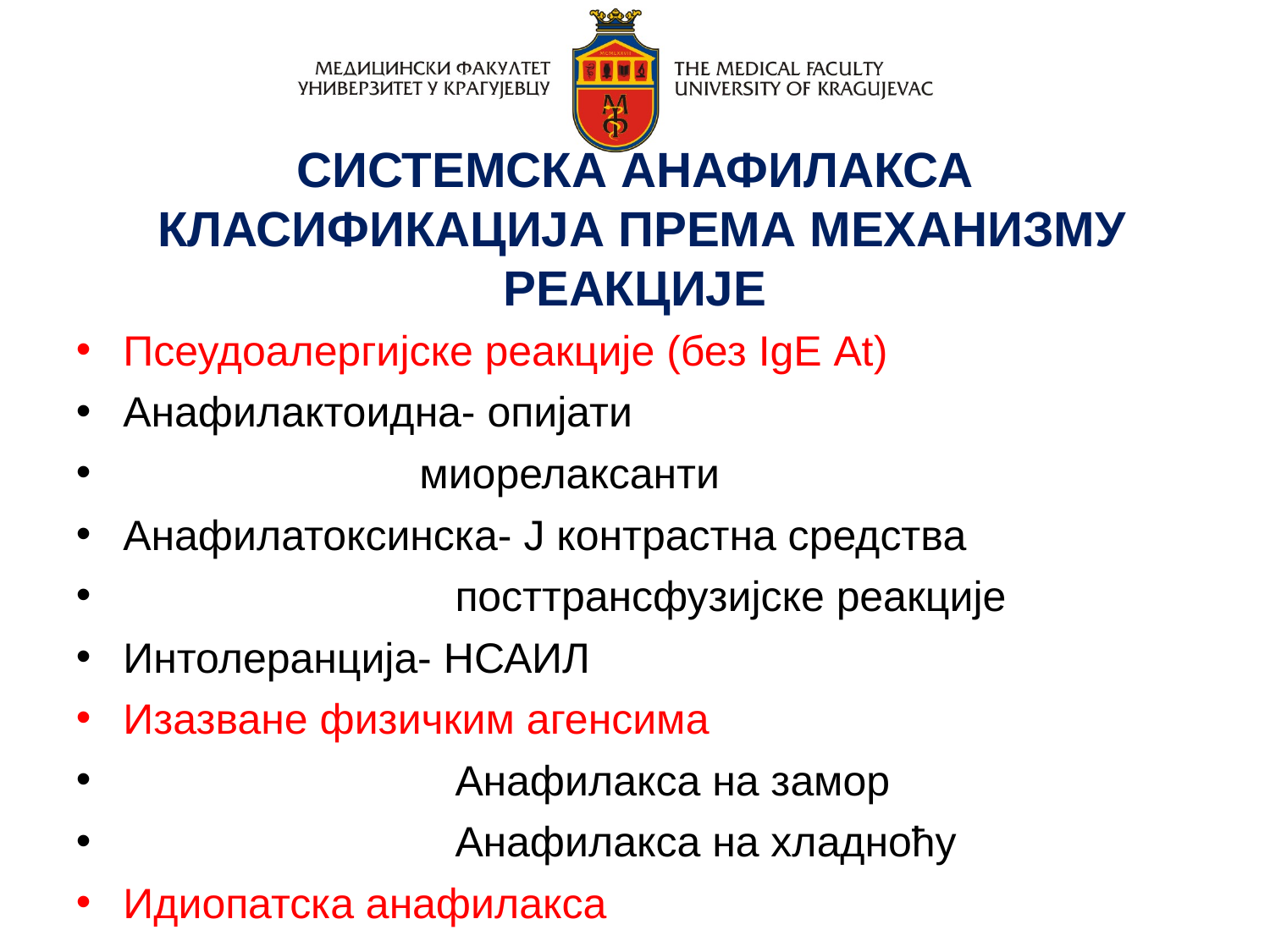

СИСТЕМСКА АНАФИЛАКСА
 КЛАСИФИКАЦИЈА ПРЕМА МЕХАНИЗМУ РЕАКЦИЈЕ
Псеудоалергијске реакције (без IgЕ Аt)
Анафилактоидна- опијати
                         миорелаксанти
Анафилатоксинска- Ј контрастна средства
                            посттрансфузијске реакције
Интолеранција- НСАИЛ
Изазване физичким агенсима
                            Анафилакса на замор
                            Анафилакса на хладноћу
Идиопатска анафилакса